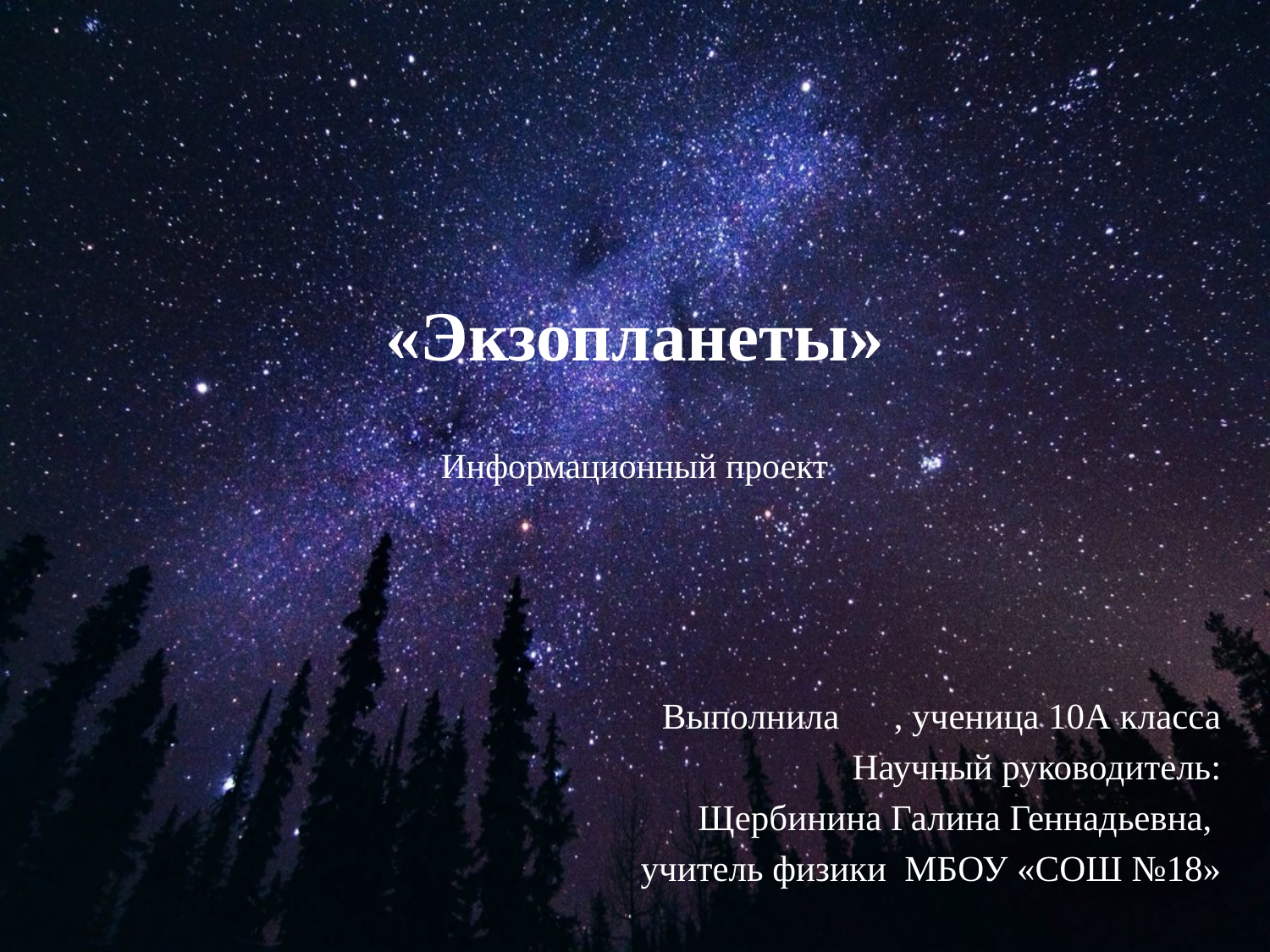

# «Экзопланеты» Информационный проект
Выполнила      , ученица 10А класса
Научный руководитель:
Щербинина Галина Геннадьевна,
учитель физики  МБОУ «СОШ №18»